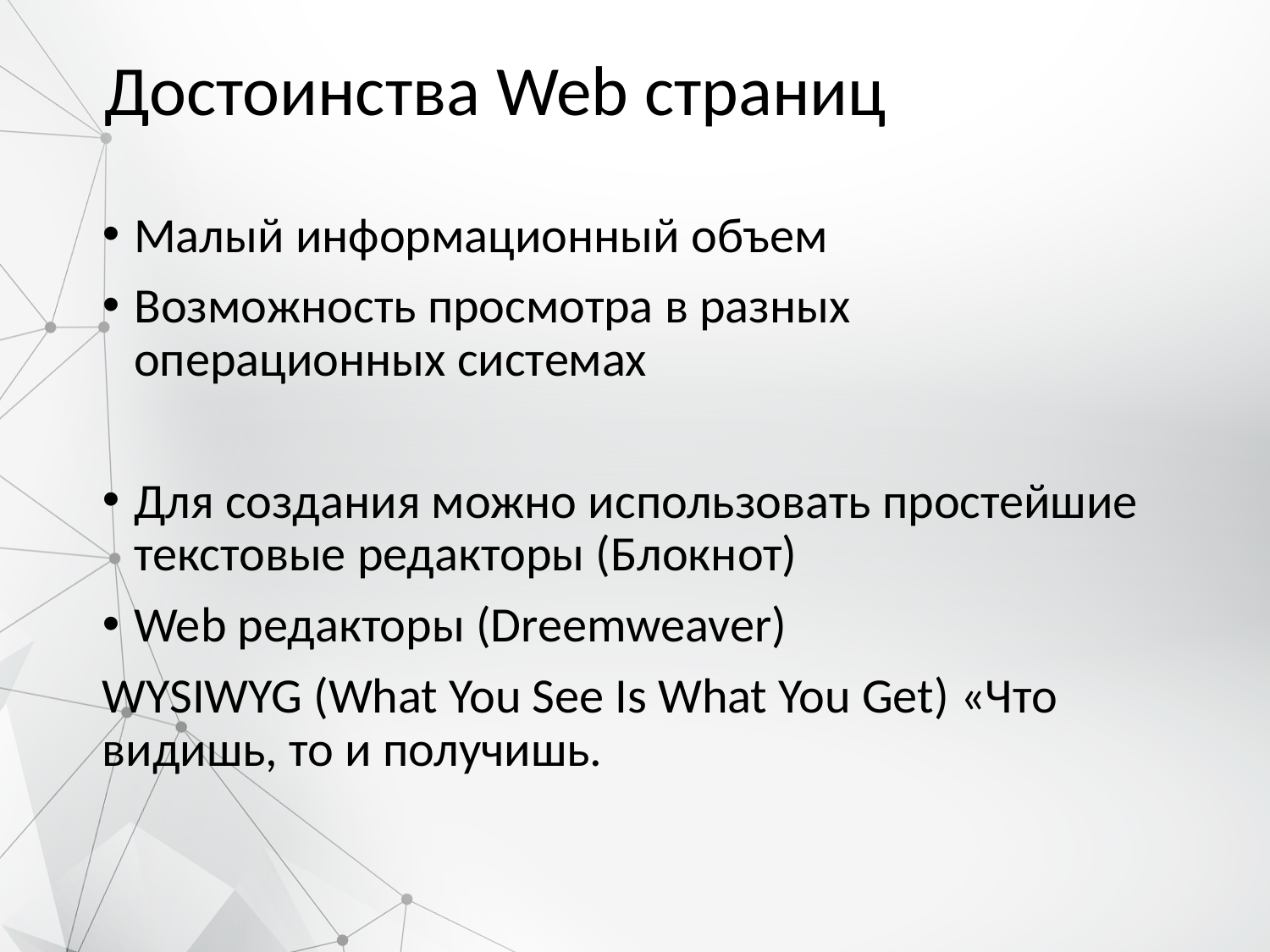

# Достоинства Web страниц
Малый информационный объем
Возможность просмотра в разных операционных системах

Для создания можно использовать простейшие текстовые редакторы (Блокнот)
Web редакторы (Dreemweaver)
WYSIWYG (What You See Is What You Get) «Что видишь, то и получишь.